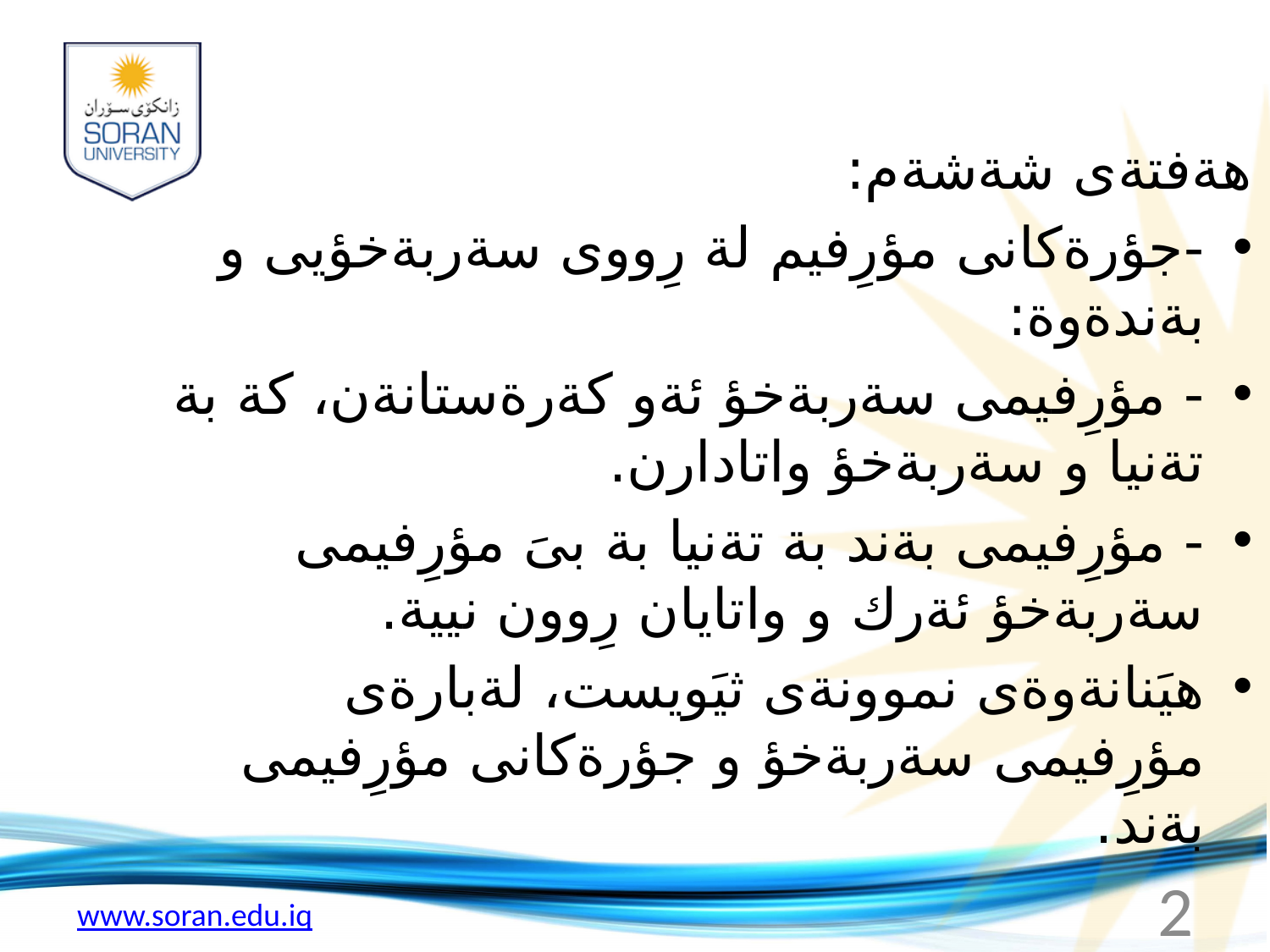

هةفتةى شةشةم:
-جؤرةكانى مؤرِفيم لة رِووى سةربةخؤيى و بةندةوة:
- مؤرِفيمى سةربةخؤ ئةو كةرةستانةن، كة بة تةنيا و سةربةخؤ واتادارن.
- مؤرِفيمى بةند بة تةنيا بة بىَ مؤرِفيمى سةربةخؤ ئةرك و واتايان رِوون نيية.
هيَنانةوةى نموونةى ثيَويست، لةبارةى مؤرِفيمى سةربةخؤ و جؤرةكانى مؤرِفيمى بةند.

2